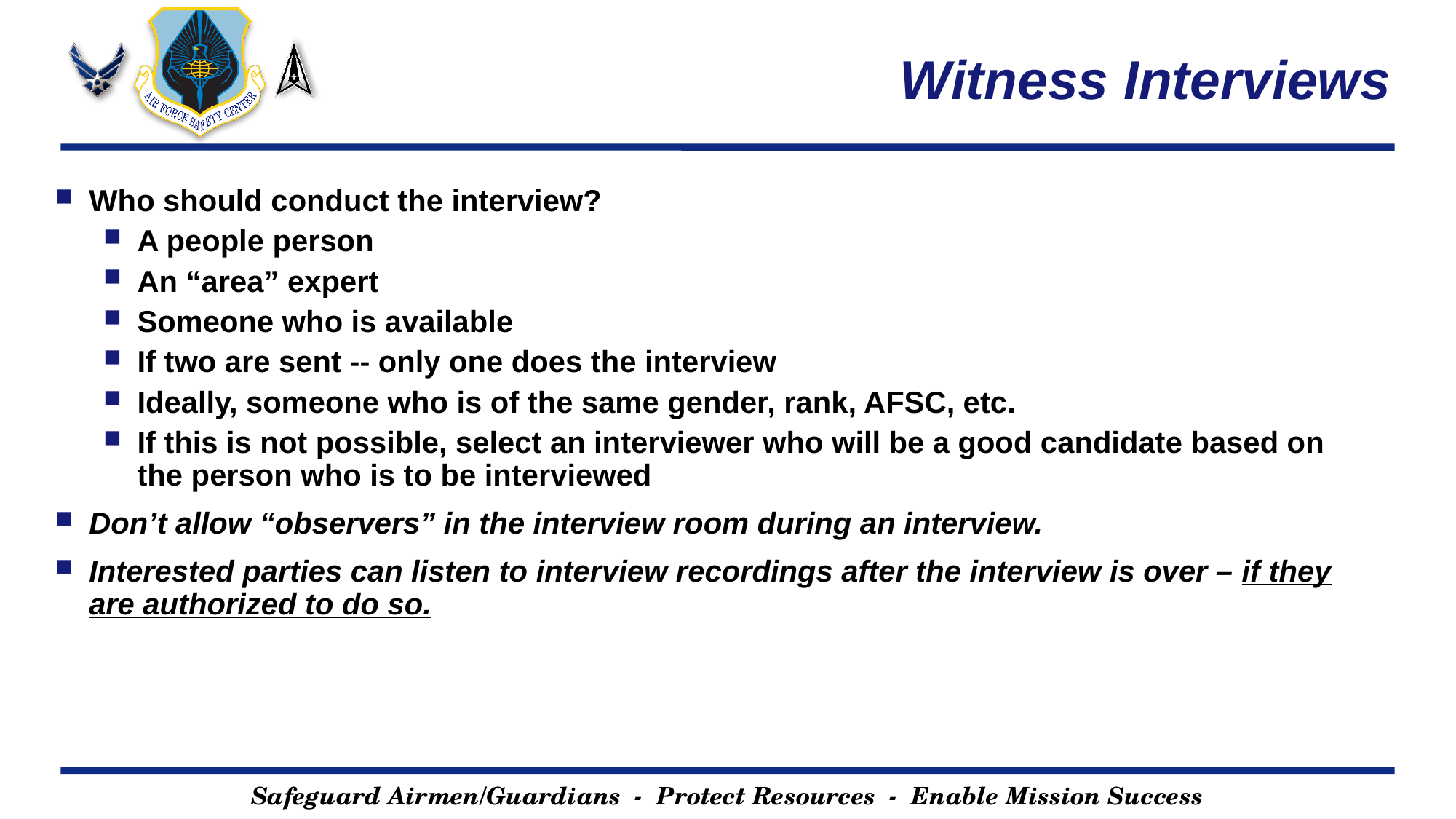

# Witness Interviews
Who should conduct the interview?
A people person
An “area” expert
Someone who is available
If two are sent -- only one does the interview
Ideally, someone who is of the same gender, rank, AFSC, etc.
If this is not possible, select an interviewer who will be a good candidate based on the person who is to be interviewed
Don’t allow “observers” in the interview room during an interview.
Interested parties can listen to interview recordings after the interview is over – if they are authorized to do so.